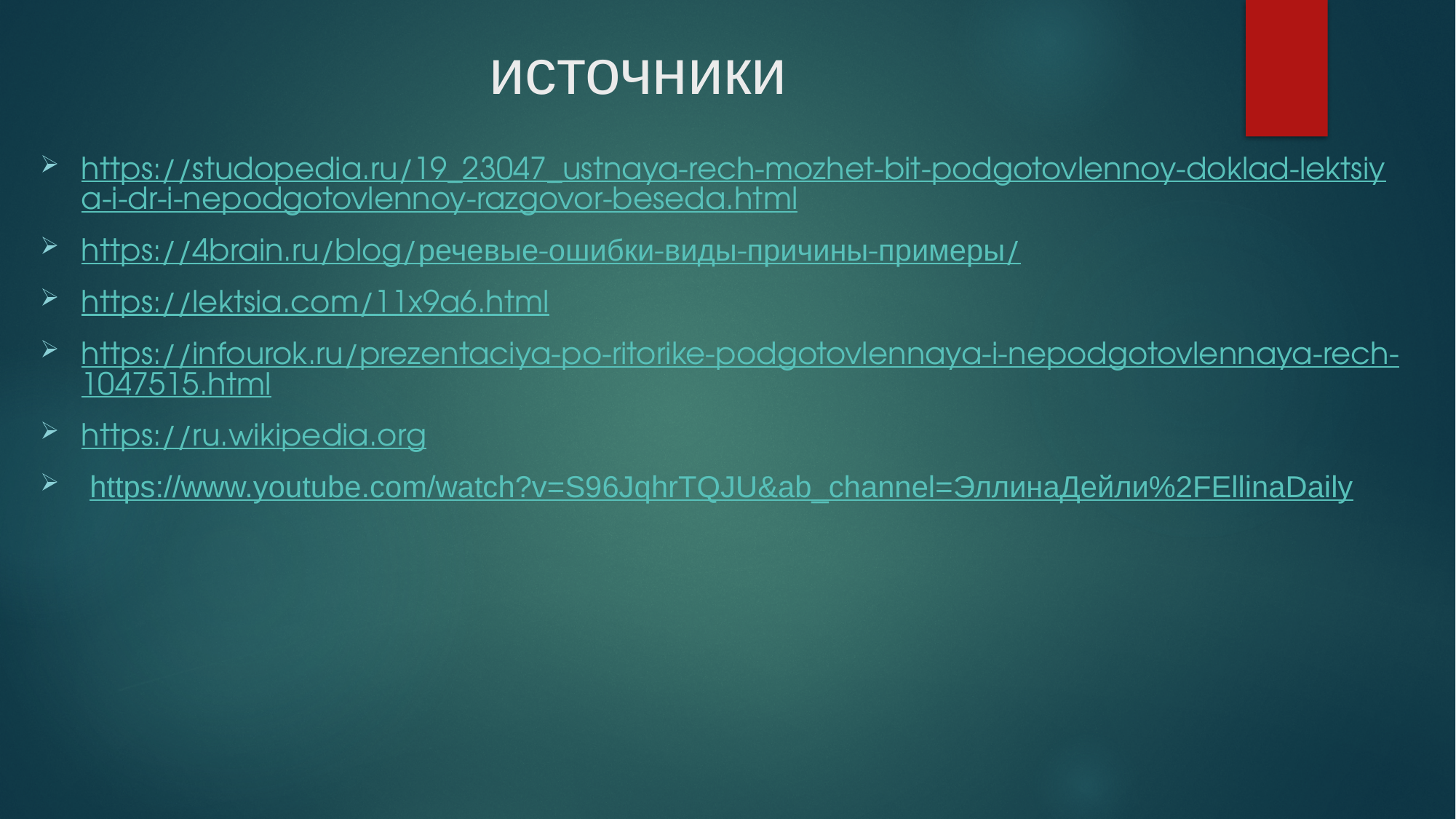

# источники
https://studopedia.ru/19_23047_ustnaya-rech-mozhet-bit-podgotovlennoy-doklad-lektsiya-i-dr-i-nepodgotovlennoy-razgovor-beseda.html
https://4brain.ru/blog/речевые-ошибки-виды-причины-примеры/
https://lektsia.com/11x9a6.html
https://infourok.ru/prezentaciya-po-ritorike-podgotovlennaya-i-nepodgotovlennaya-rech-1047515.html
https://ru.wikipedia.org
 https://www.youtube.com/watch?v=S96JqhrTQJU&ab_channel=ЭллинаДейли%2FEllinaDaily